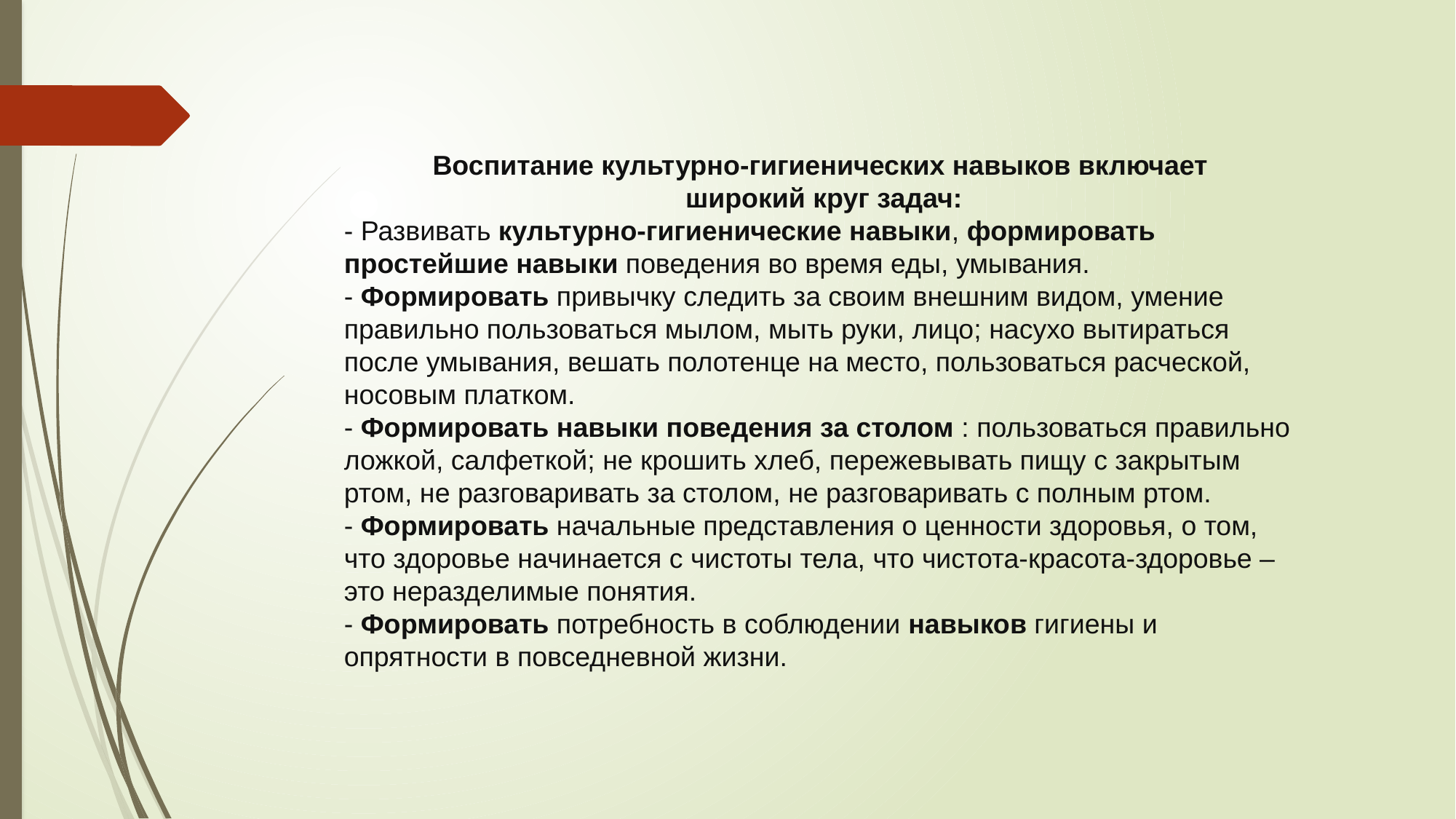

Воспитание культурно-гигиенических навыков включает
широкий круг задач:
- Развивать культурно-гигиенические навыки, формировать простейшие навыки поведения во время еды, умывания.
- Формировать привычку следить за своим внешним видом, умение правильно пользоваться мылом, мыть руки, лицо; насухо вытираться после умывания, вешать полотенце на место, пользоваться расческой, носовым платком.
- Формировать навыки поведения за столом : пользоваться правильно ложкой, салфеткой; не крошить хлеб, пережевывать пищу с закрытым ртом, не разговаривать за столом, не разговаривать с полным ртом.
- Формировать начальные представления о ценности здоровья, о том, что здоровье начинается с чистоты тела, что чистота-красота-здоровье – это неразделимые понятия.
- Формировать потребность в соблюдении навыков гигиены и опрятности в повседневной жизни.